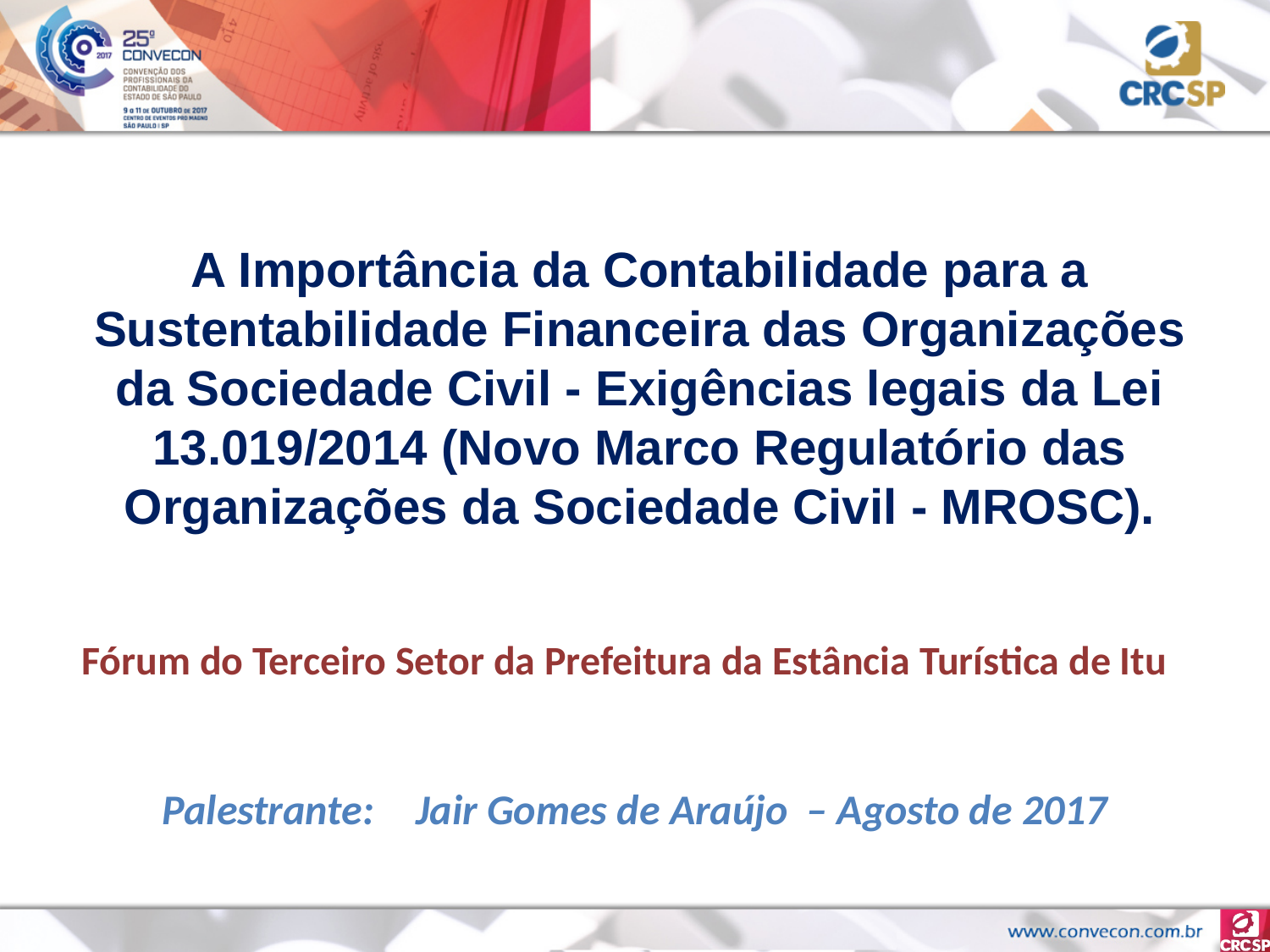

A Importância da Contabilidade para a Sustentabilidade Financeira das Organizações da Sociedade Civil - Exigências legais da Lei 13.019/2014 (Novo Marco Regulatório das Organizações da Sociedade Civil - MROSC).
Fórum do Terceiro Setor da Prefeitura da Estância Turística de Itu
Palestrante: 	Jair Gomes de Araújo	 – Agosto de 2017